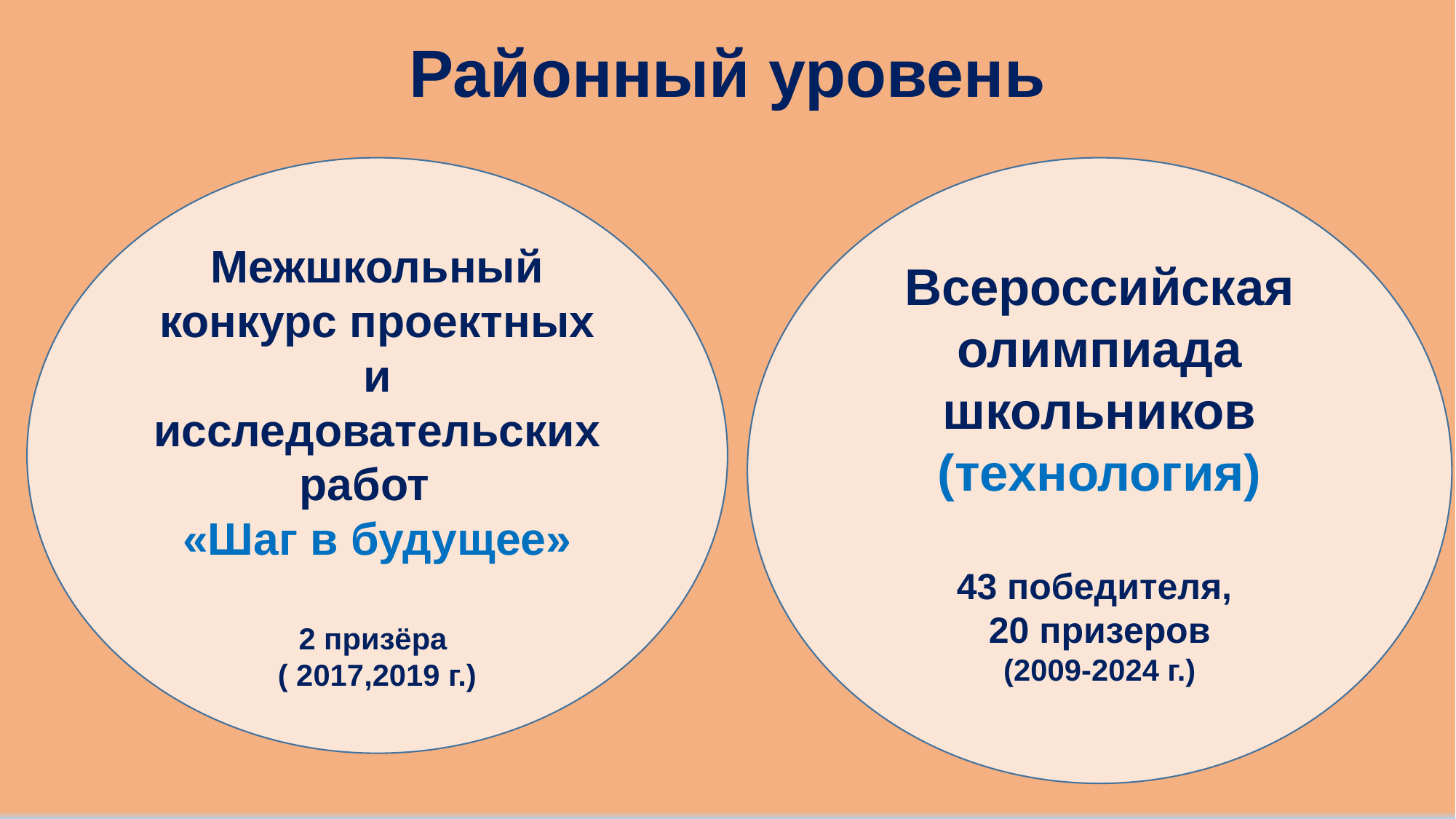

# Районный уровень

Межшкольный конкурс проектных и исследовательских работ
«Шаг в будущее»
2 призёра
( 2017,2019 г.)
Всероссийская олимпиада школьников (технология)
43 победителя,
20 призеров
(2009-2024 г.)